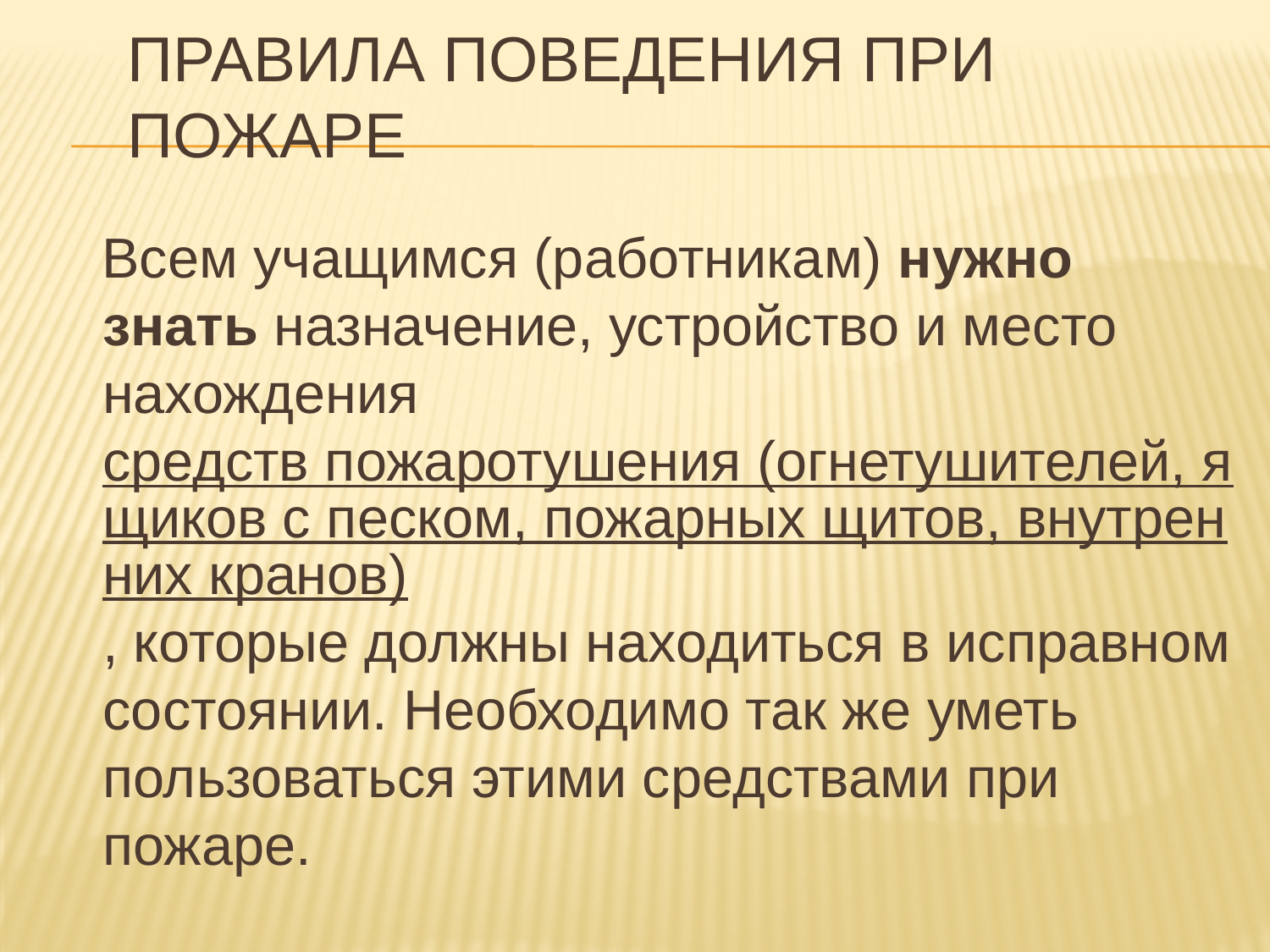

# Правила поведения при пожаре
   Всем учащимся (работникам) нужно знать назначение, устройство и место нахождения средств пожаротушения (огнетушителей, ящиков с песком, пожарных щитов, внутренних кранов), которые должны находиться в исправном состоянии. Необходимо так же уметь пользоваться этими средствами при пожаре.